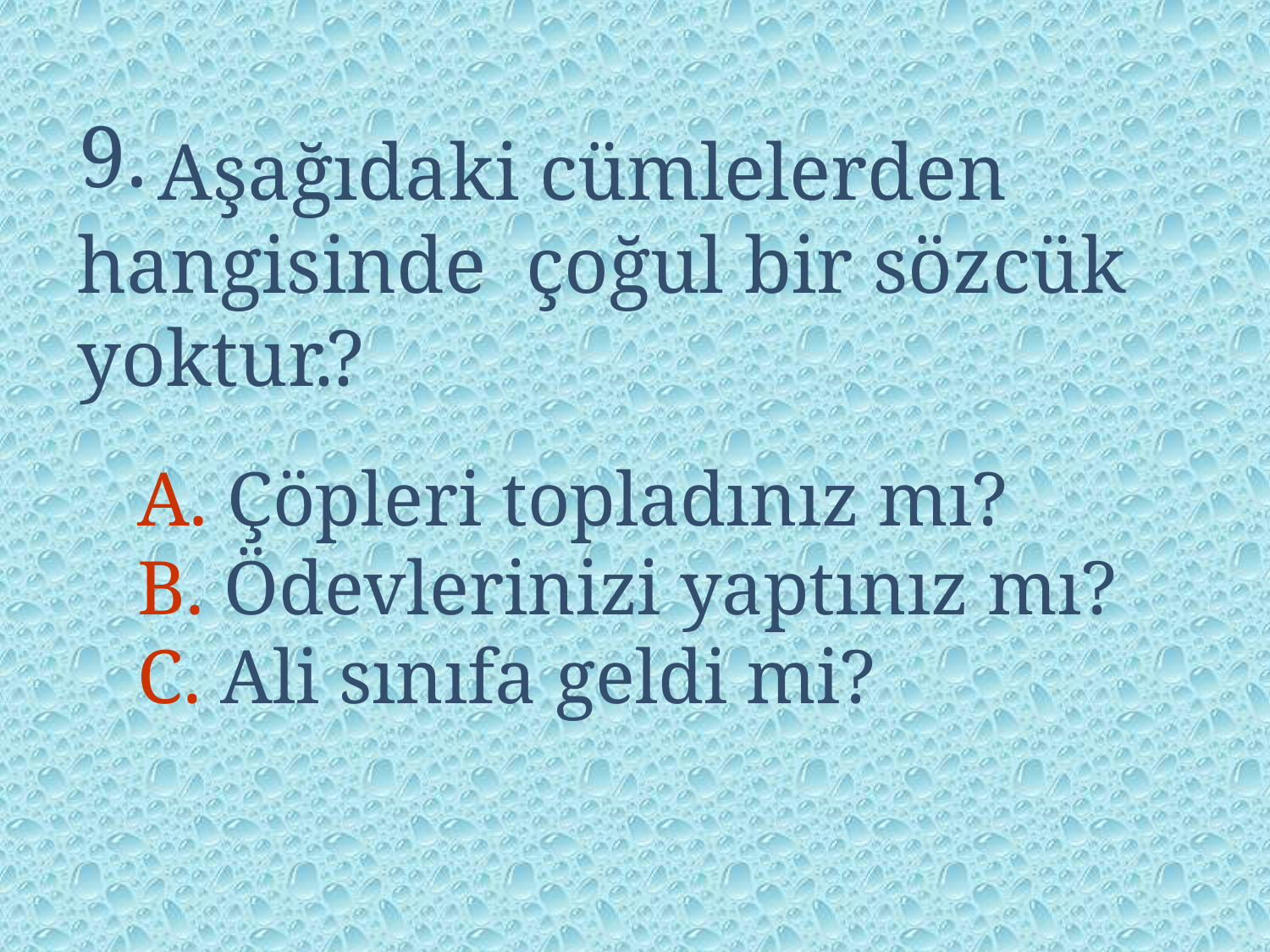

9.
    Aşağıdaki cümlelerden hangisinde  çoğul bir sözcük yoktur.?
A. Çöpleri topladınız mı?
B. Ödevlerinizi yaptınız mı?
C. Ali sınıfa geldi mi?